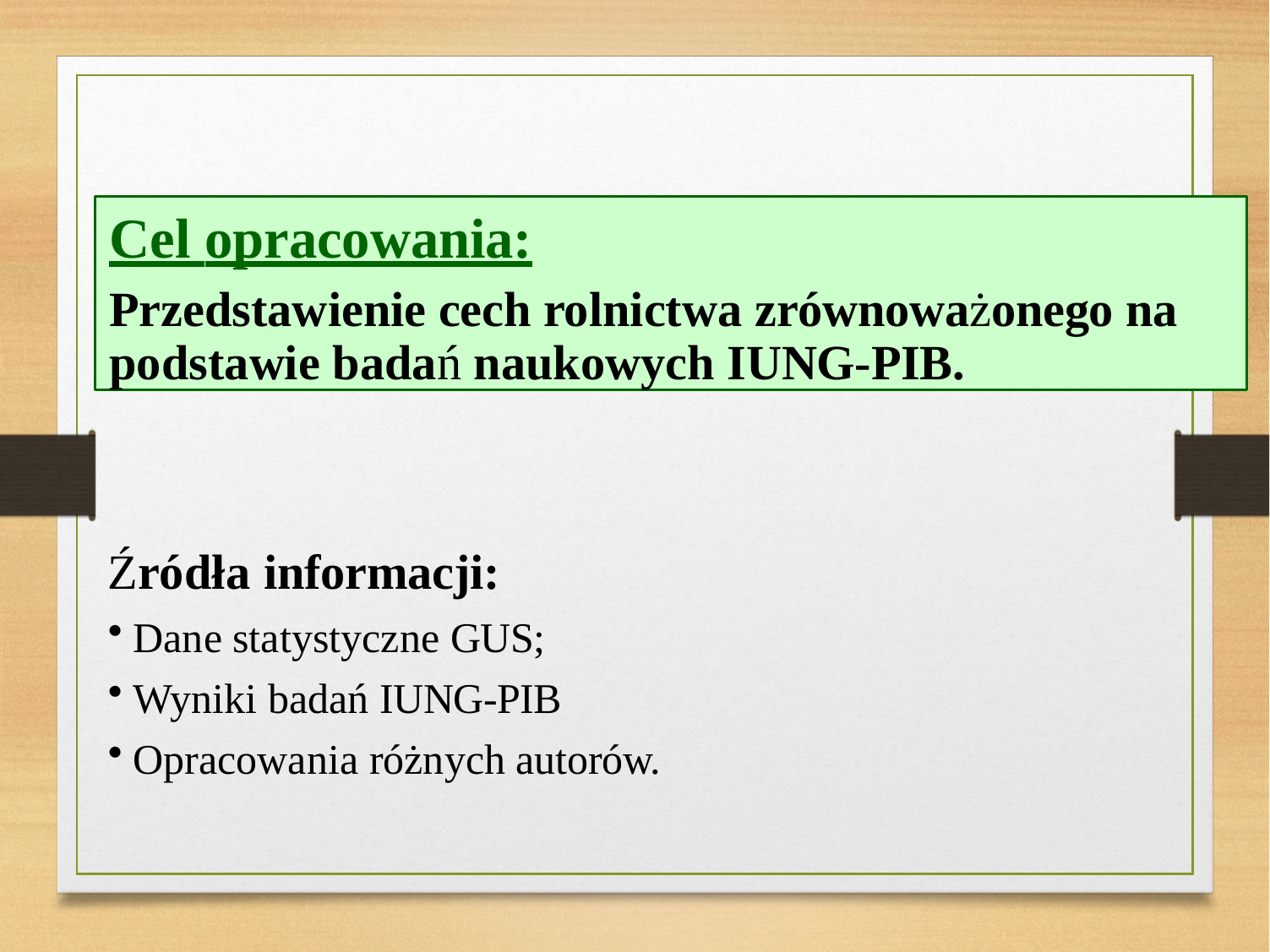

Cel opracowania:
Przedstawienie cech rolnictwa zrównoważonego na podstawie badań naukowych IUNG-PIB.
Źródła informacji:
Dane statystyczne GUS;
Wyniki badań IUNG-PIB
Opracowania różnych autorów.